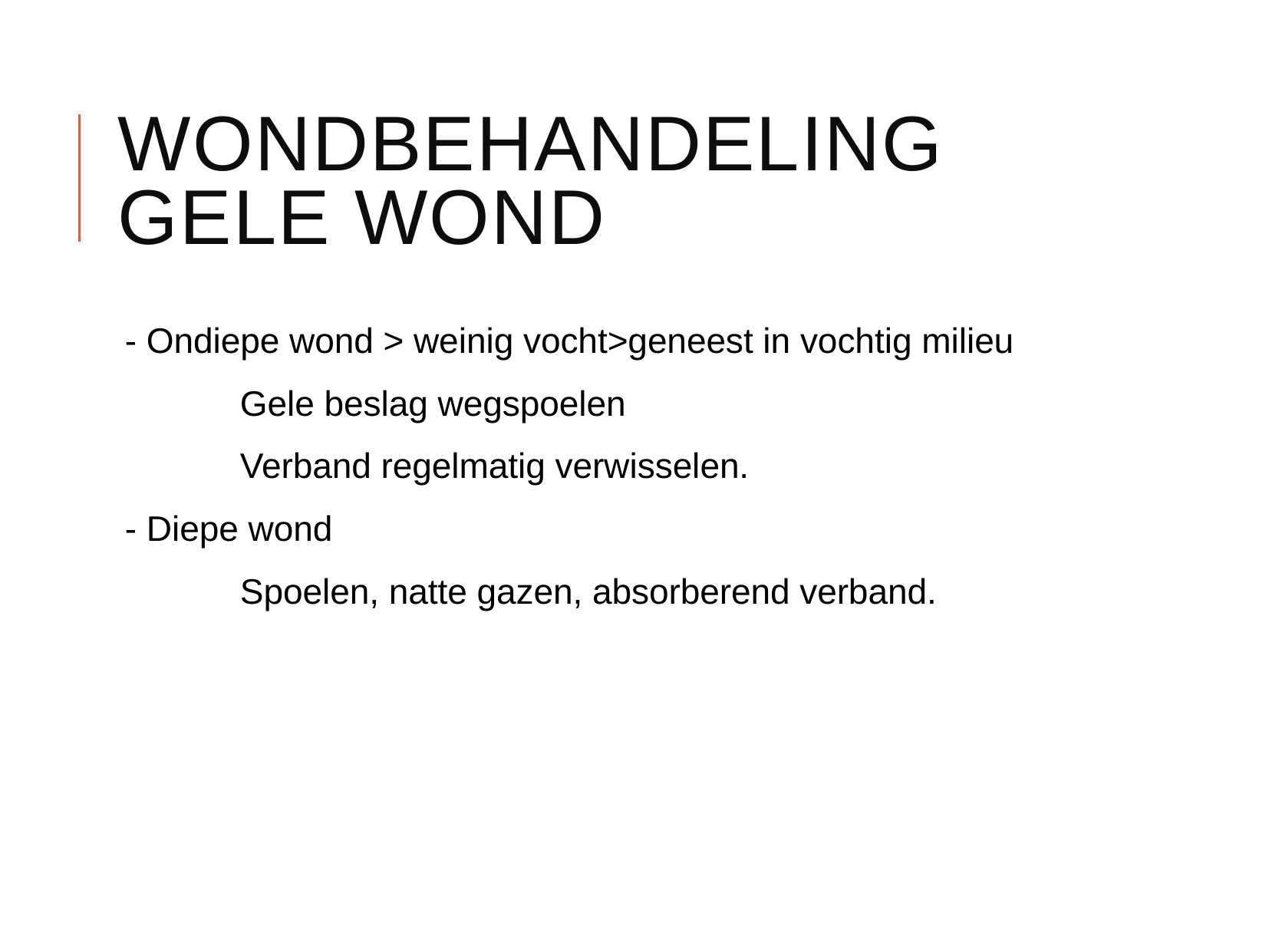

# WONDBEHANDELING GELE WOND
- Ondiepe wond > weinig vocht>geneest in vochtig milieu
  	Gele beslag wegspoelen
  	Verband regelmatig verwisselen.
- Diepe wond
 		Spoelen, natte gazen, absorberend verband.